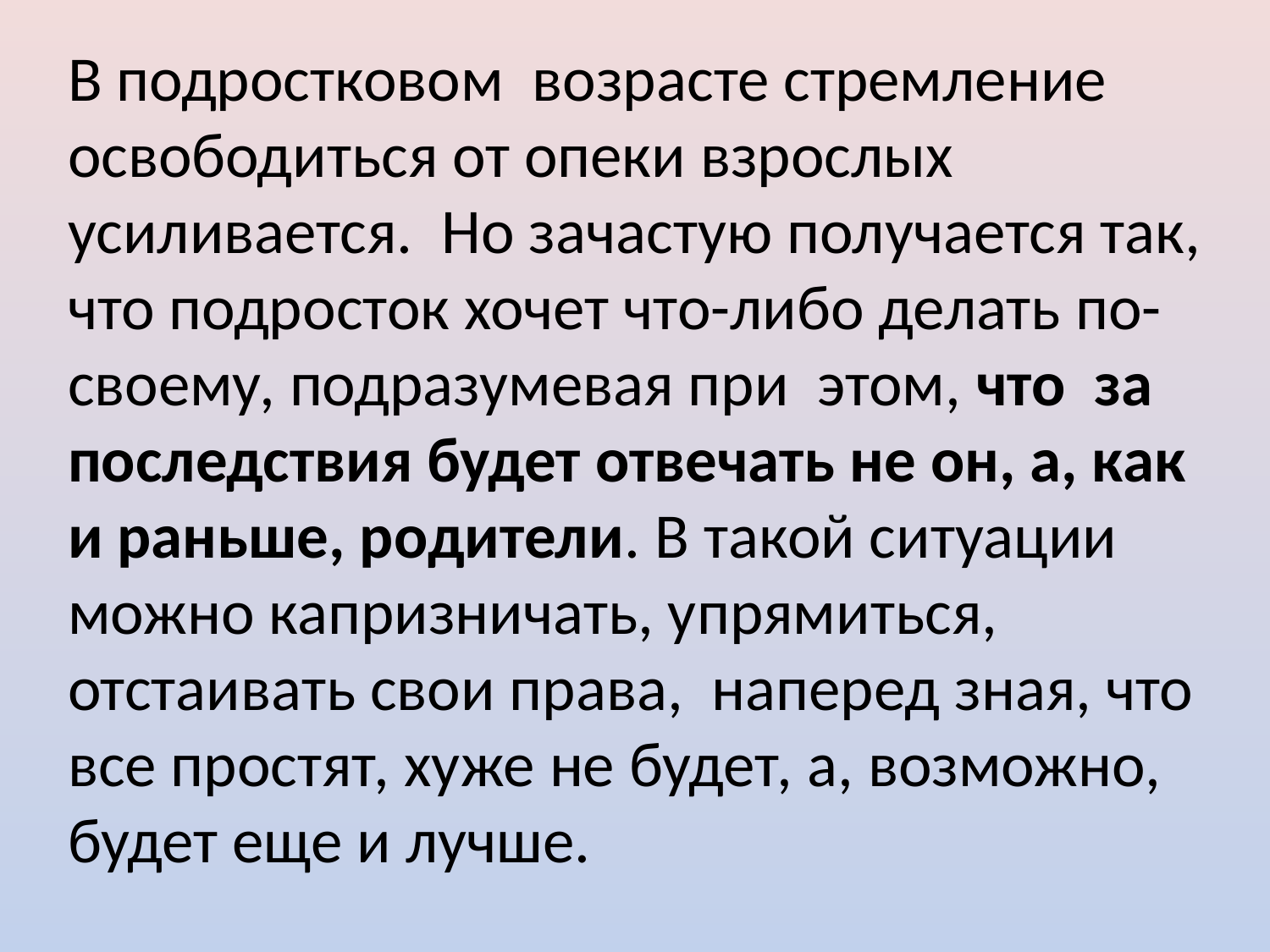

В подростковом  возрасте стремление освободиться от опеки взрослых усиливается.  Но зачастую получается так, что подросток хочет что-либо делать по-своему, подразумевая при  этом, что  за последствия будет отвечать не он, а, как и раньше, родители. В такой ситуации можно капризничать, упрямиться, отстаивать свои права,  наперед зная, что все простят, хуже не будет, а, возможно, будет еще и лучше.